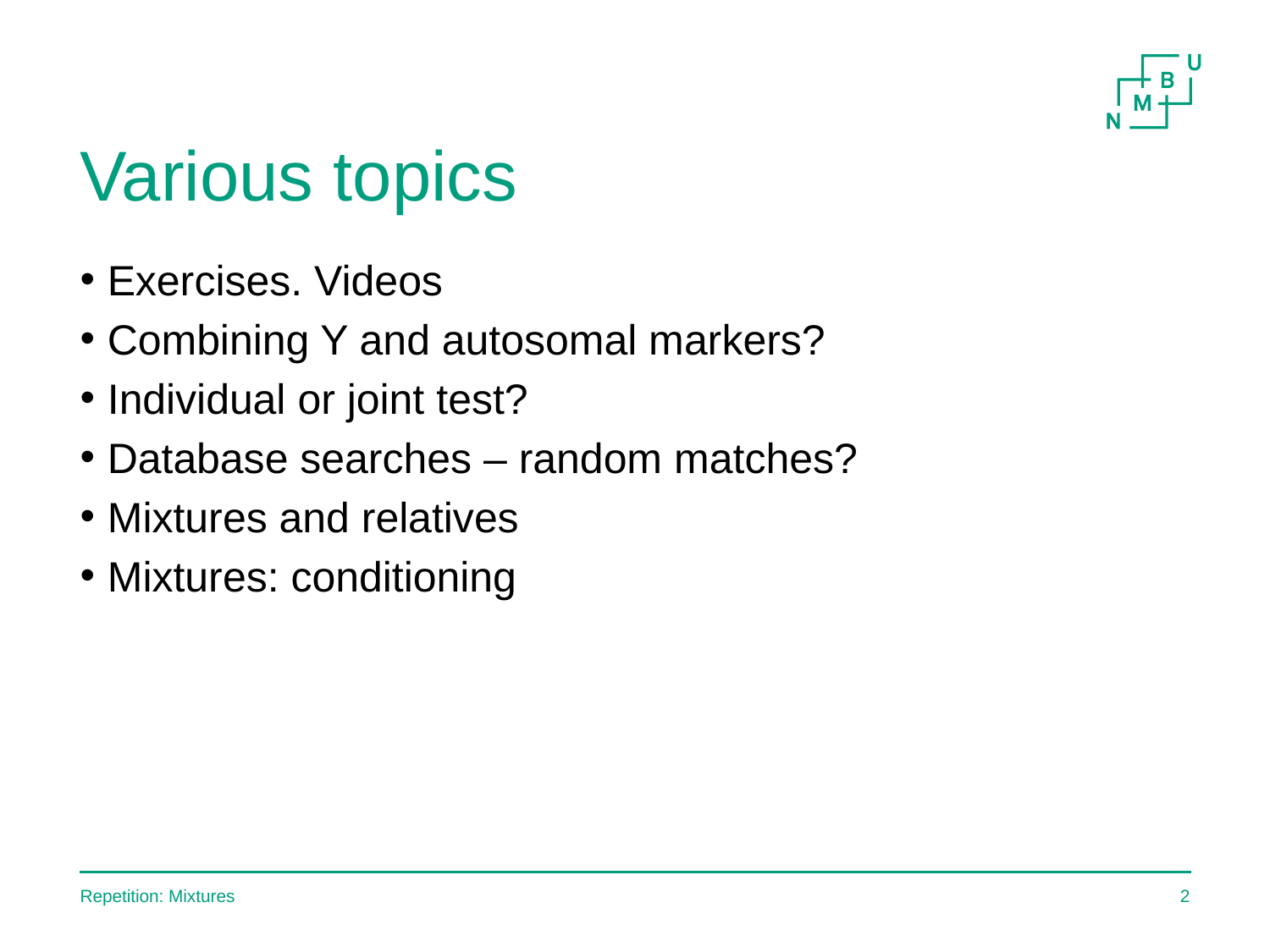

# Various topics
Exercises. Videos
Combining Y and autosomal markers?
Individual or joint test?
Database searches – random matches?
Mixtures and relatives
Mixtures: conditioning

Repetition: Mixtures
2